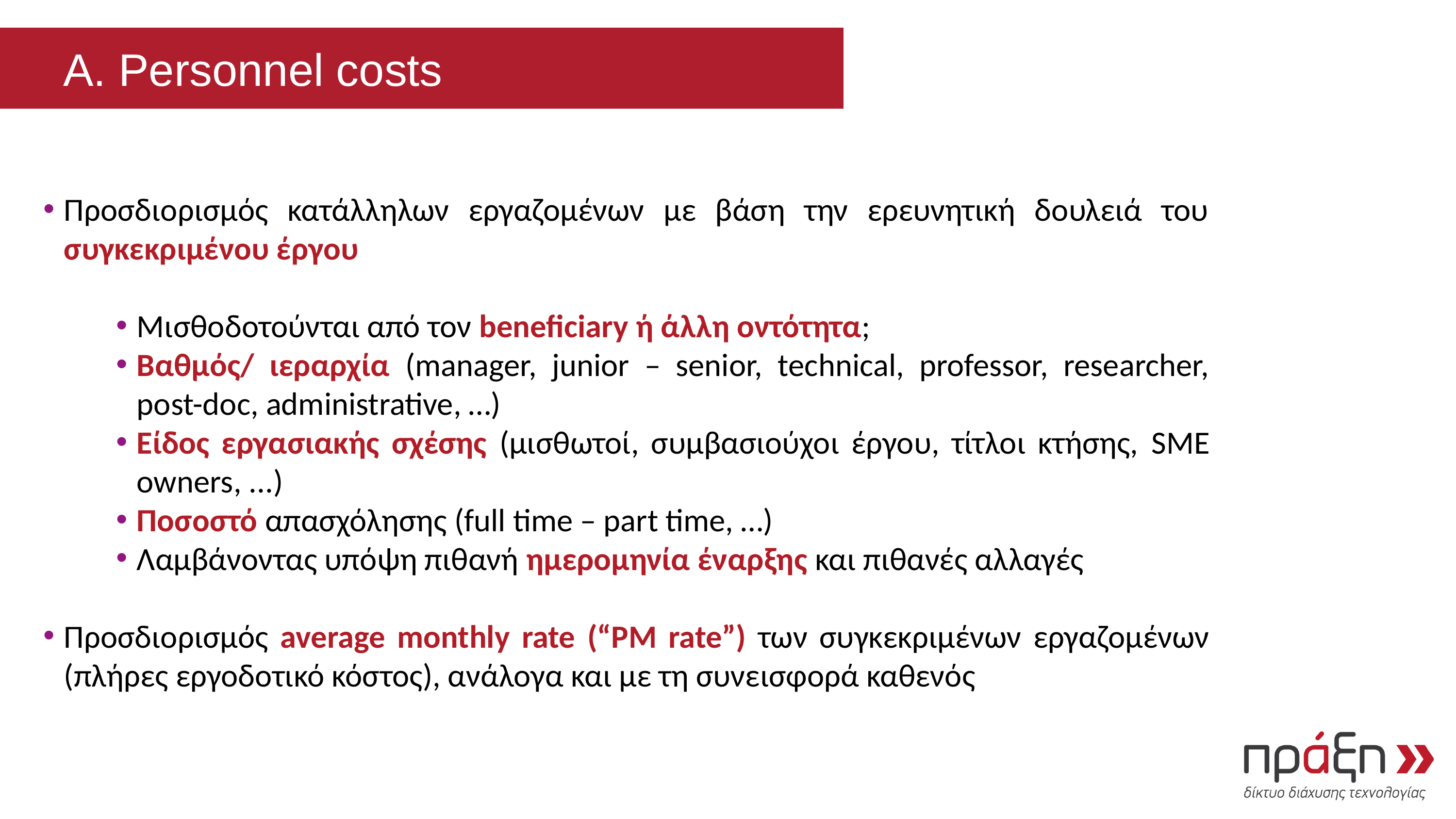

A. Personnel costs
Προσδιορισμός κατάλληλων εργαζομένων με βάση την ερευνητική δουλειά του συγκεκριμένου έργου

Μισθοδοτούνται από τον beneficiary ή άλλη οντότητα;
Βαθμός/ ιεραρχία (manager, junior – senior, technical, professor, researcher, post-doc, administrative, …)
Είδος εργασιακής σχέσης (μισθωτοί, συμβασιούχοι έργου, τίτλοι κτήσης, SME owners, ...)
Ποσοστό απασχόλησης (full time – part time, …)
Λαμβάνοντας υπόψη πιθανή ημερομηνία έναρξης και πιθανές αλλαγές

Προσδιορισμός average monthly rate (“PM rate”) των συγκεκριμένων εργαζομένων (πλήρες εργοδοτικό κόστος), ανάλογα και με τη συνεισφορά καθενός